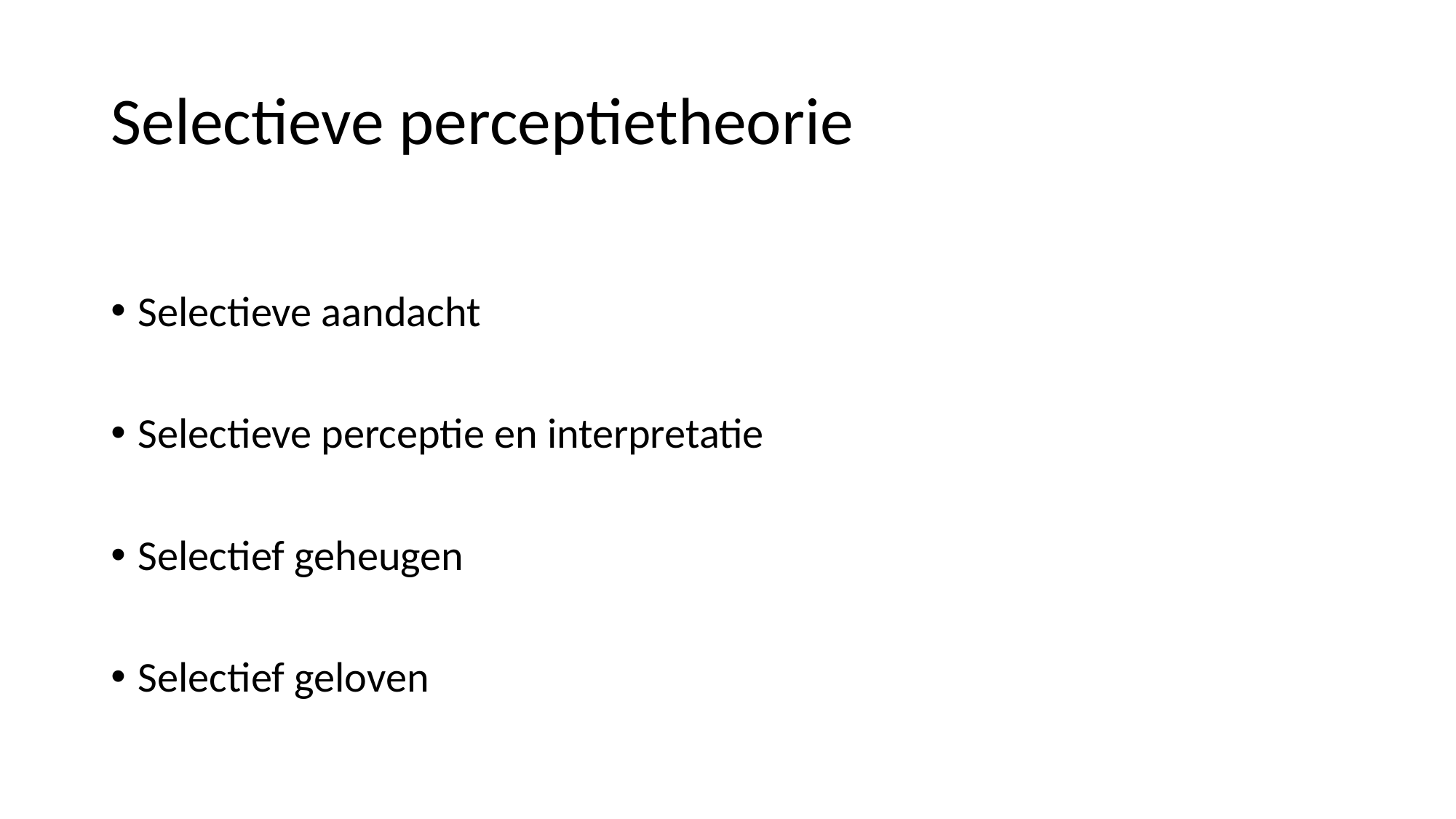

# Selectieve perceptietheorie

Selectieve aandacht

Selectieve perceptie en interpretatie

Selectief geheugen

Selectief geloven